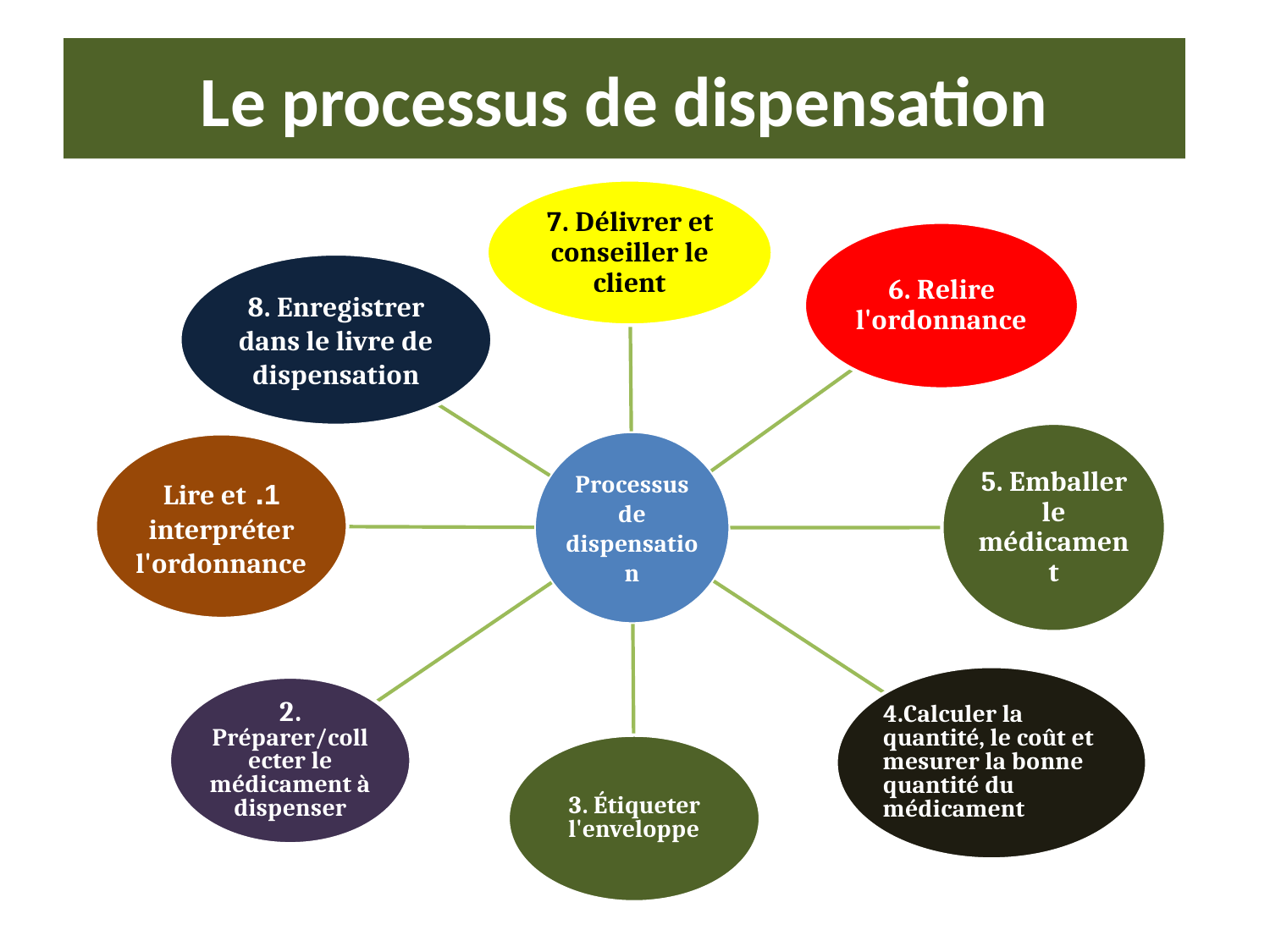

# Le processus de dispensation
Processus de dispensation

7. Délivrer et conseiller le client

8. Enregistrer dans le livre de dispensation

1. Lire et interpréter l'ordonnance

2. Préparer/collecter le médicament à dispenser

3. Étiqueter l'enveloppe

4.Calculer la quantité, le coût et mesurer la bonne quantité du médicament

5. Emballer le médicament

6. Relire l'ordonnance